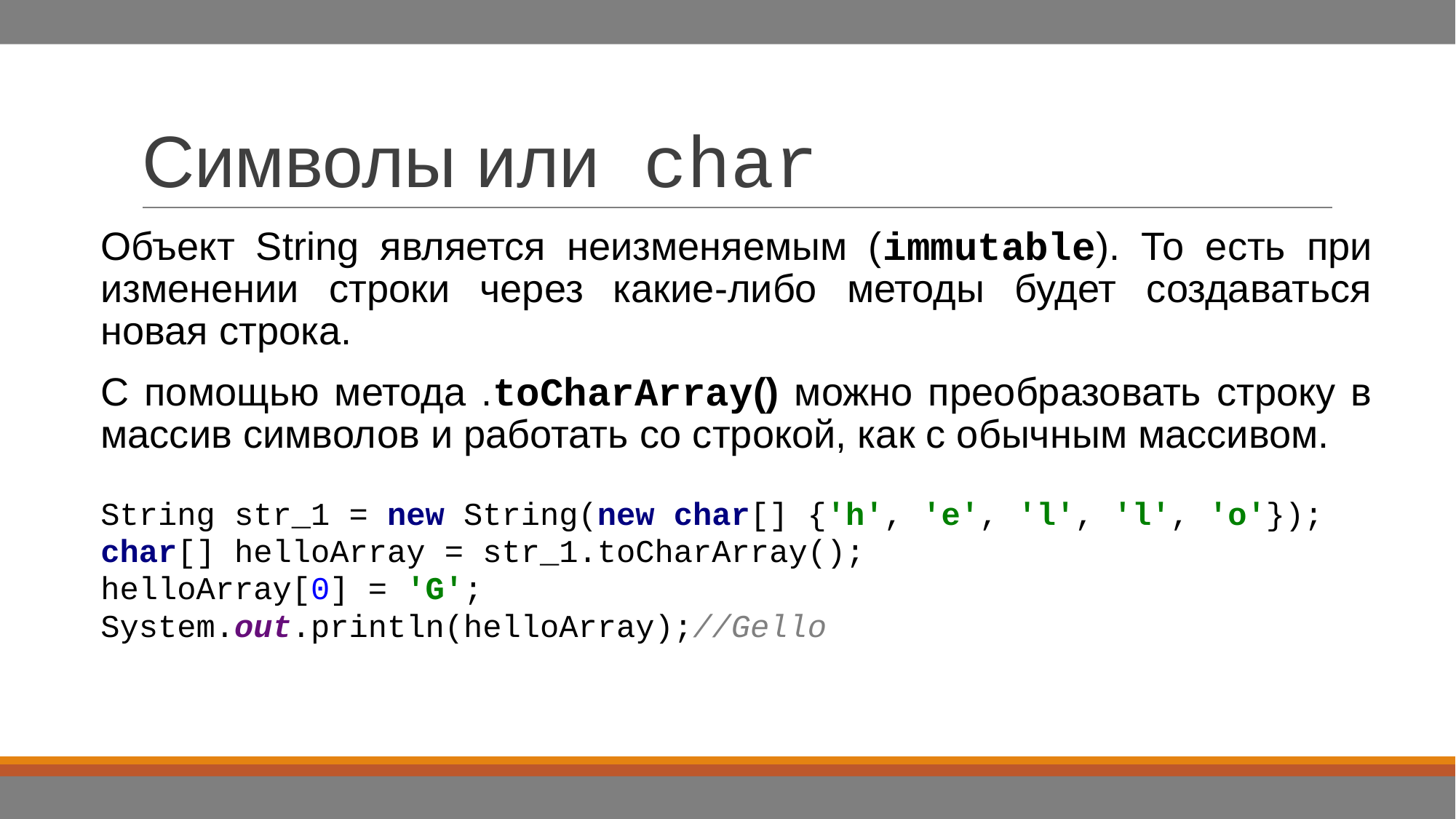

# Символы или char
Объект String является неизменяемым (immutable). То есть при изменении строки через какие-либо методы будет создаваться новая строка.
С помощью метода .toCharArray() можно преобразовать строку в массив символов и работать со строкой, как с обычным массивом.

String str_1 = new String(new char[] {'h', 'e', 'l', 'l', 'o'});
char[] helloArray = str_1.toCharArray();
helloArray[0] = 'G';
System.out.println(helloArray);//Gello